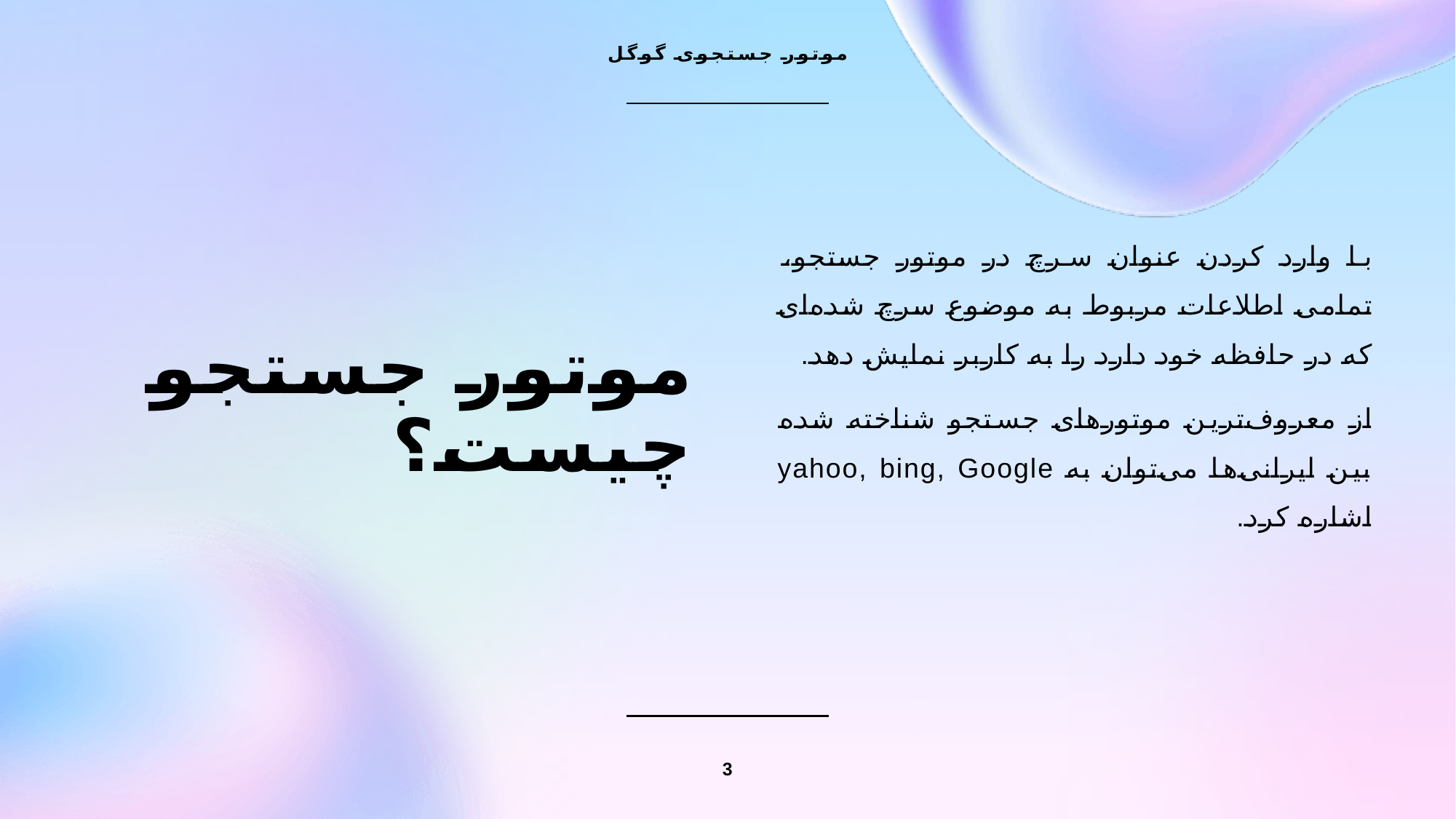

موتور جستجوی گوگل
# موتور جستجو چیست؟
با وارد کردن عنوان سرچ در موتور جستجو، تمامی اطلاعات مربوط به موضوع سرچ شده‌ای که در حافظه خود دارد را به کاربر نمایش دهد.
از معروف‌ترین موتورهای جستجو شناخته شده بین ایرانی‌ها می‌توان به yahoo, bing, Google اشاره کرد.

3